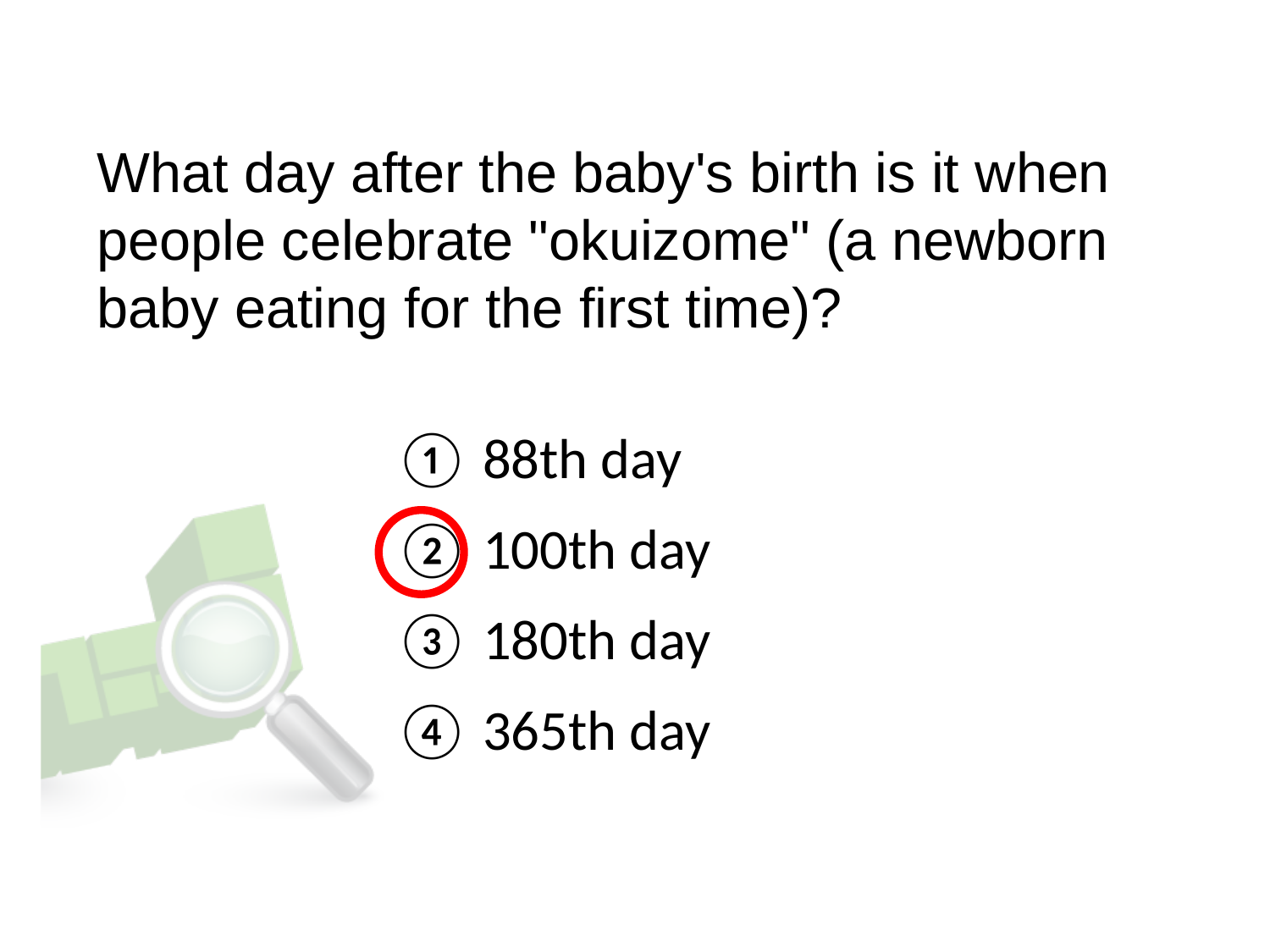

# What day after the baby's birth is it when people celebrate "okuizome" (a newborn baby eating for the first time)?
① 88th day
② 100th day
③ 180th day
④ 365th day